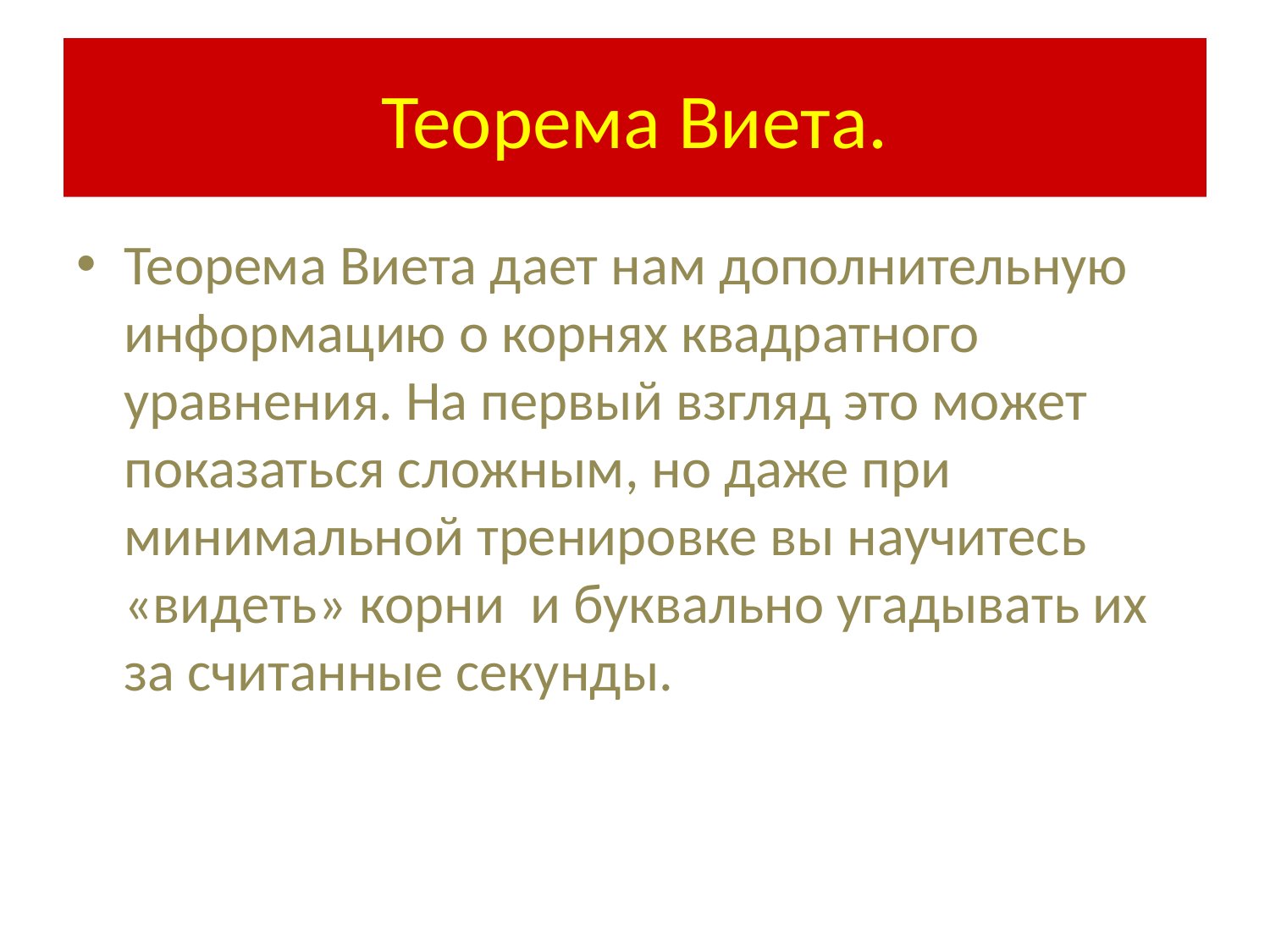

# Теорема Виета.
Теорема Виета дает нам дополнительную информацию о корнях квадратного уравнения. На первый взгляд это может показаться сложным, но даже при минимальной тренировке вы научитесь «видеть» корни  и буквально угадывать их за считанные секунды.